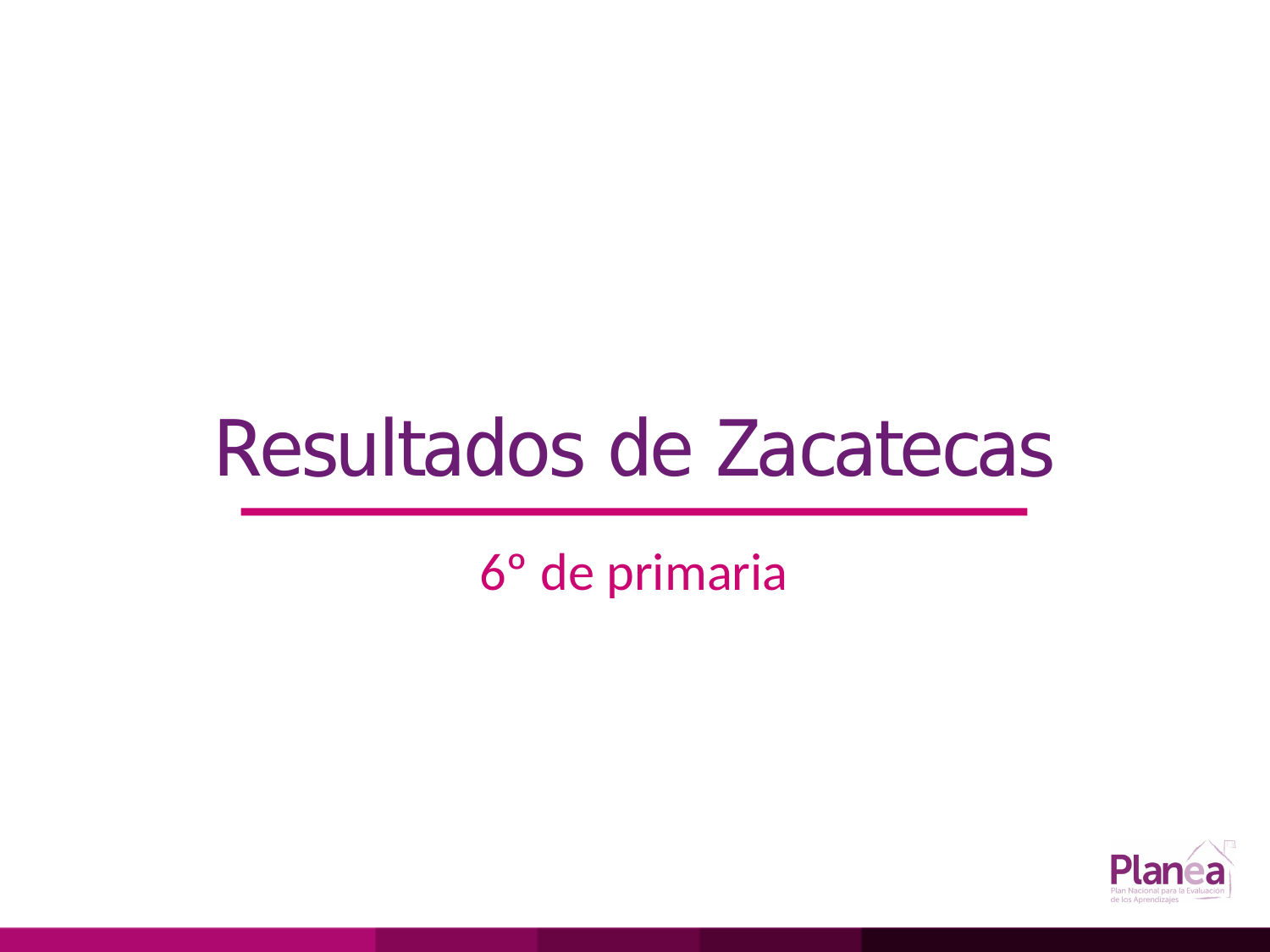

# Resultados de Zacatecas

6º de primaria